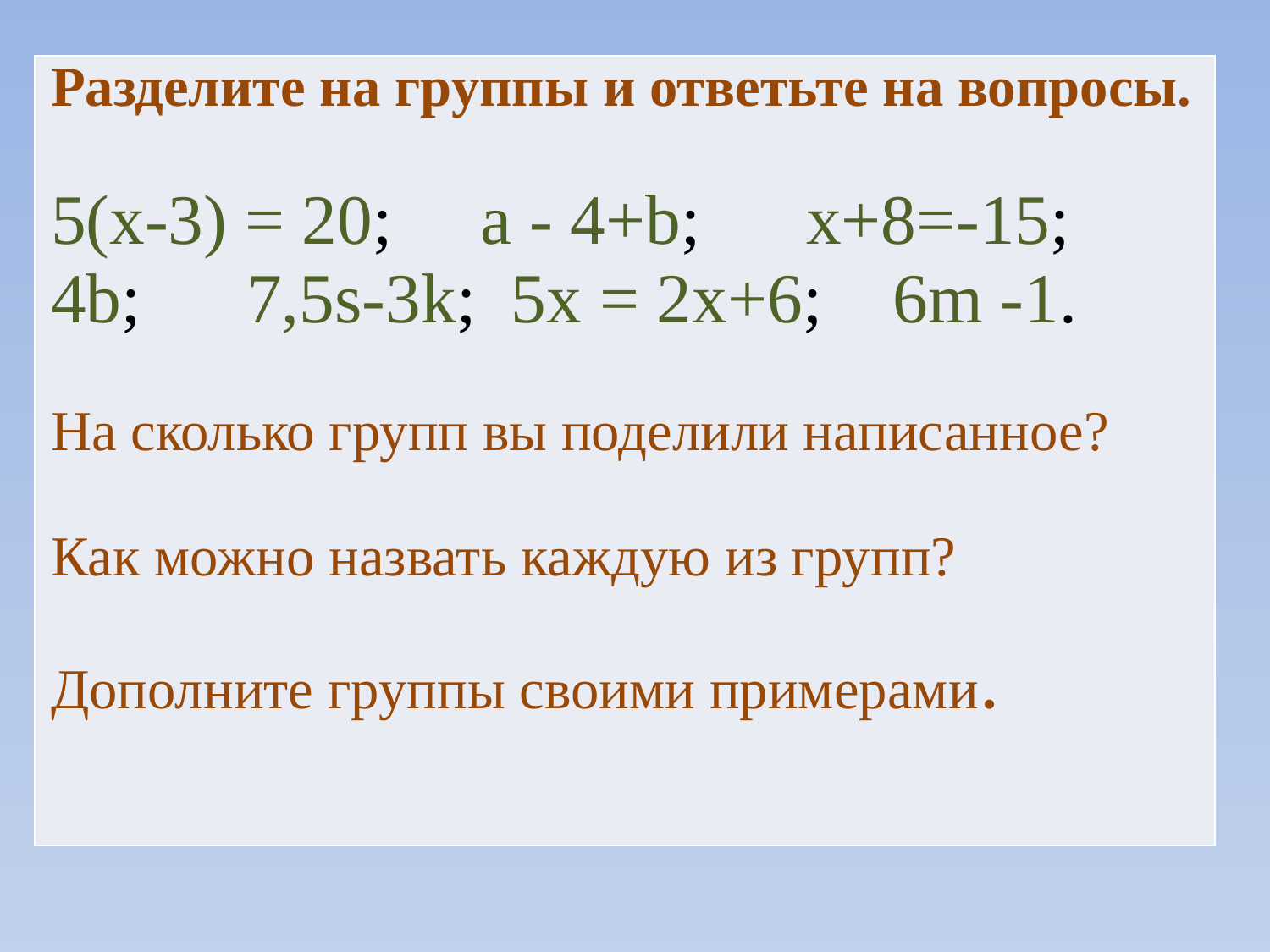

| Разделите на группы и ответьте на вопросы. 5(x-3) = 20; a - 4+b; x+8=-15; 4b; 7,5s-3k; 5x = 2x+6; 6m -1. На сколько групп вы поделили написанное? Как можно назвать каждую из групп? Дополните группы своими примерами. |
| --- |